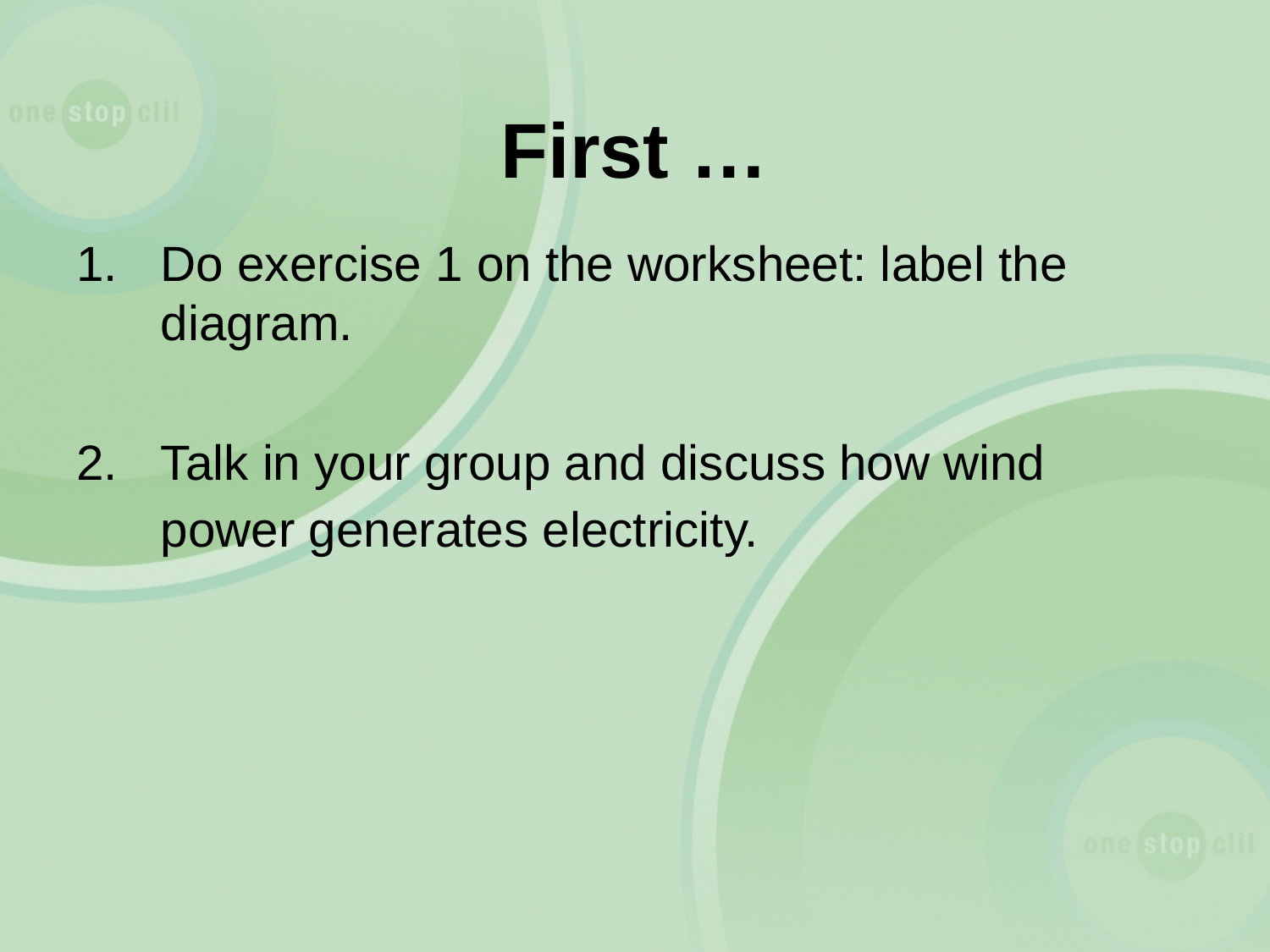

# First …
Do exercise 1 on the worksheet: label the diagram.

2.	Talk in your group and discuss how wind power generates electricity.